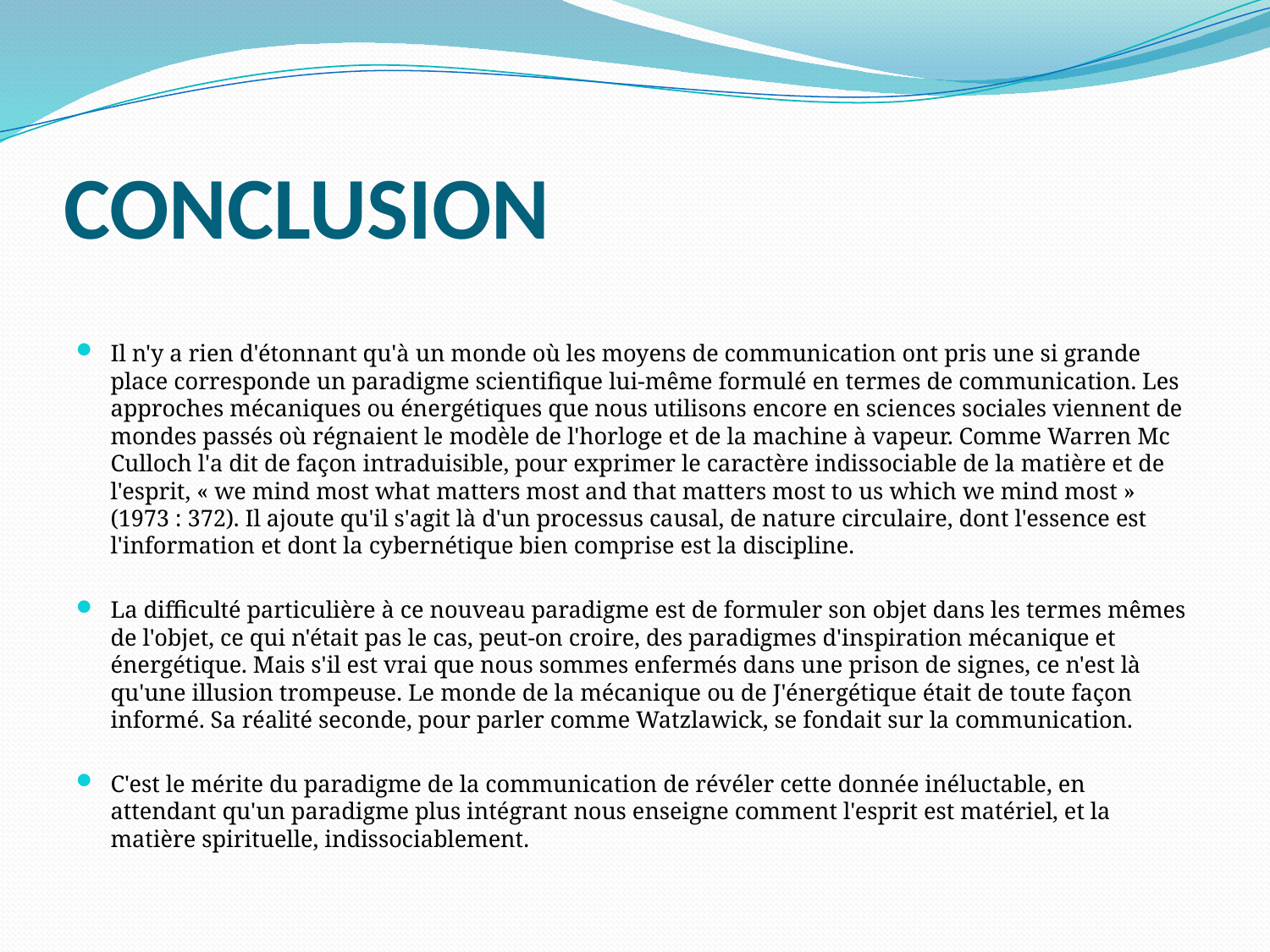

# CONCLUSION

Il n'y a rien d'étonnant qu'à un monde où les moyens de communication ont pris une si grande place corresponde un paradigme scientifique lui-même formulé en termes de communication. Les approches mécaniques ou énergétiques que nous utilisons encore en sciences sociales viennent de mondes passés où régnaient le modèle de l'horloge et de la machine à vapeur. Comme Warren Mc Culloch l'a dit de façon intraduisible, pour exprimer le caractère indissociable de la matière et de l'esprit, « we mind most what matters most and that matters most to us which we mind most » (1973 : 372). Il ajoute qu'il s'agit là d'un processus causal, de nature circulaire, dont l'essence est l'information et dont la cybernétique bien comprise est la discipline.

La difficulté particulière à ce nouveau paradigme est de formuler son objet dans les termes mêmes de l'objet, ce qui n'était pas le cas, peut-on croire, des paradigmes d'inspiration mécanique et énergétique. Mais s'il est vrai que nous sommes enfermés dans une prison de signes, ce n'est là qu'une illusion trompeuse. Le monde de la mécanique ou de J'énergétique était de toute façon informé. Sa réalité seconde, pour parler comme Watzlawick, se fondait sur la communication.

C'est le mérite du paradigme de la communication de révéler cette donnée inéluctable, en attendant qu'un paradigme plus intégrant nous enseigne comment l'esprit est matériel, et la matière spirituelle, indissociablement.